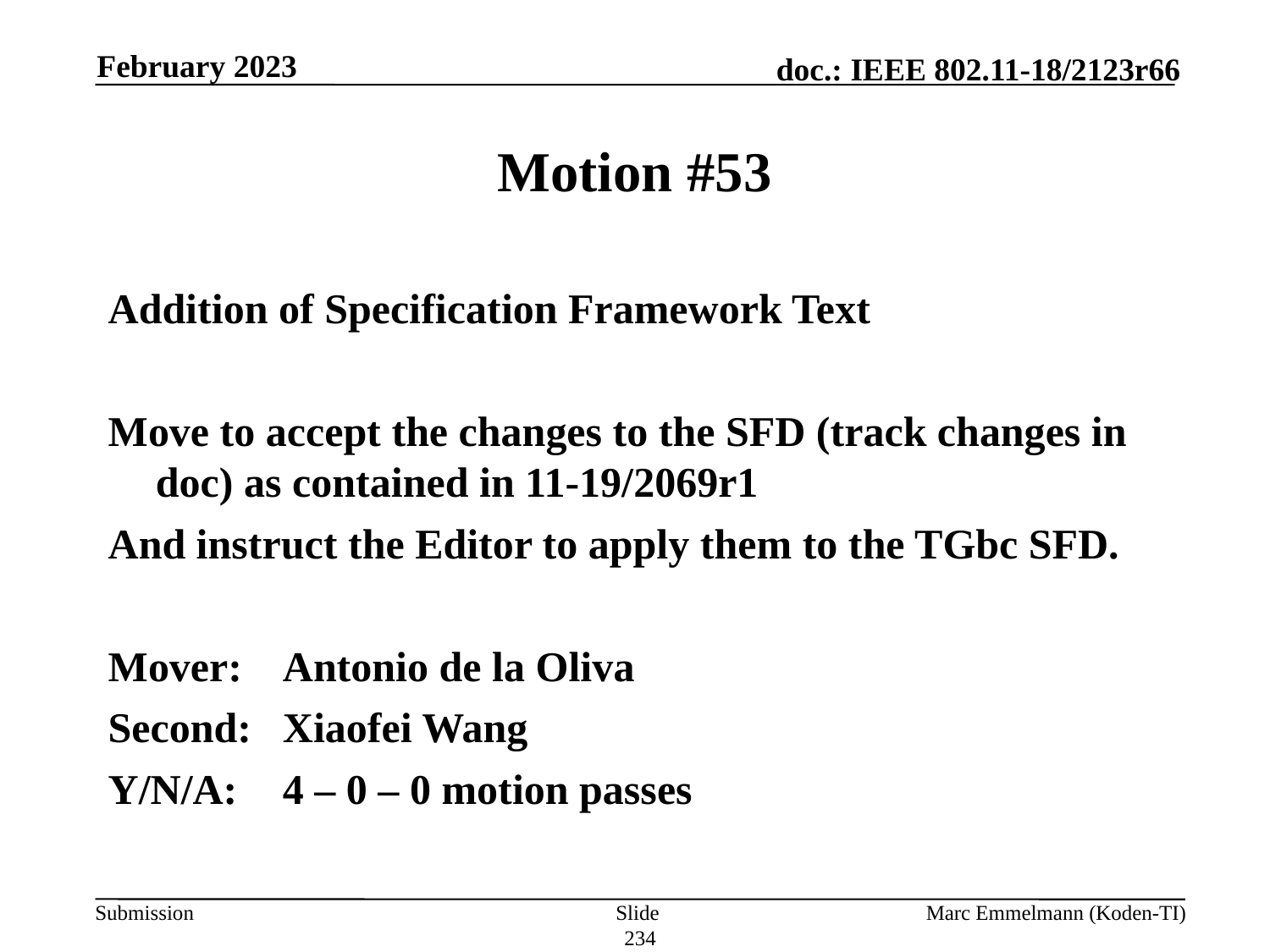

February 2023
# Motion #53
Addition of Specification Framework Text

Move to accept the changes to the SFD (track changes in doc) as contained in 11-19/2069r1
And instruct the Editor to apply them to the TGbc SFD.

Mover:	Antonio de la Oliva
Second:	Xiaofei Wang
Y/N/A:	4 – 0 – 0 motion passes
Slide 234
Marc Emmelmann (Koden-TI)